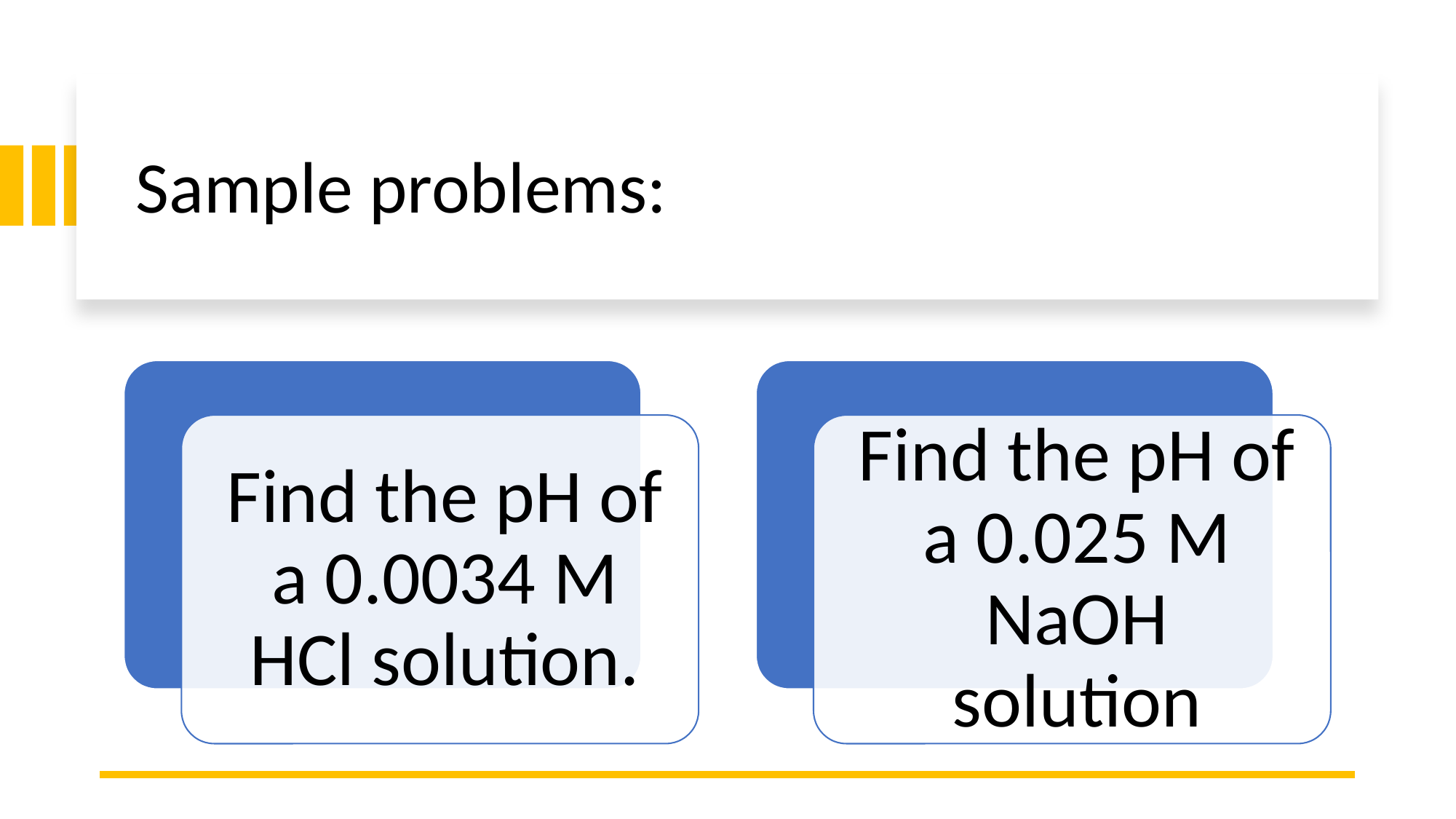

# Sample problems:

Find the pH of a 0.0034 M HCl solution.
Find the pH of a 0.025 M NaOH solution